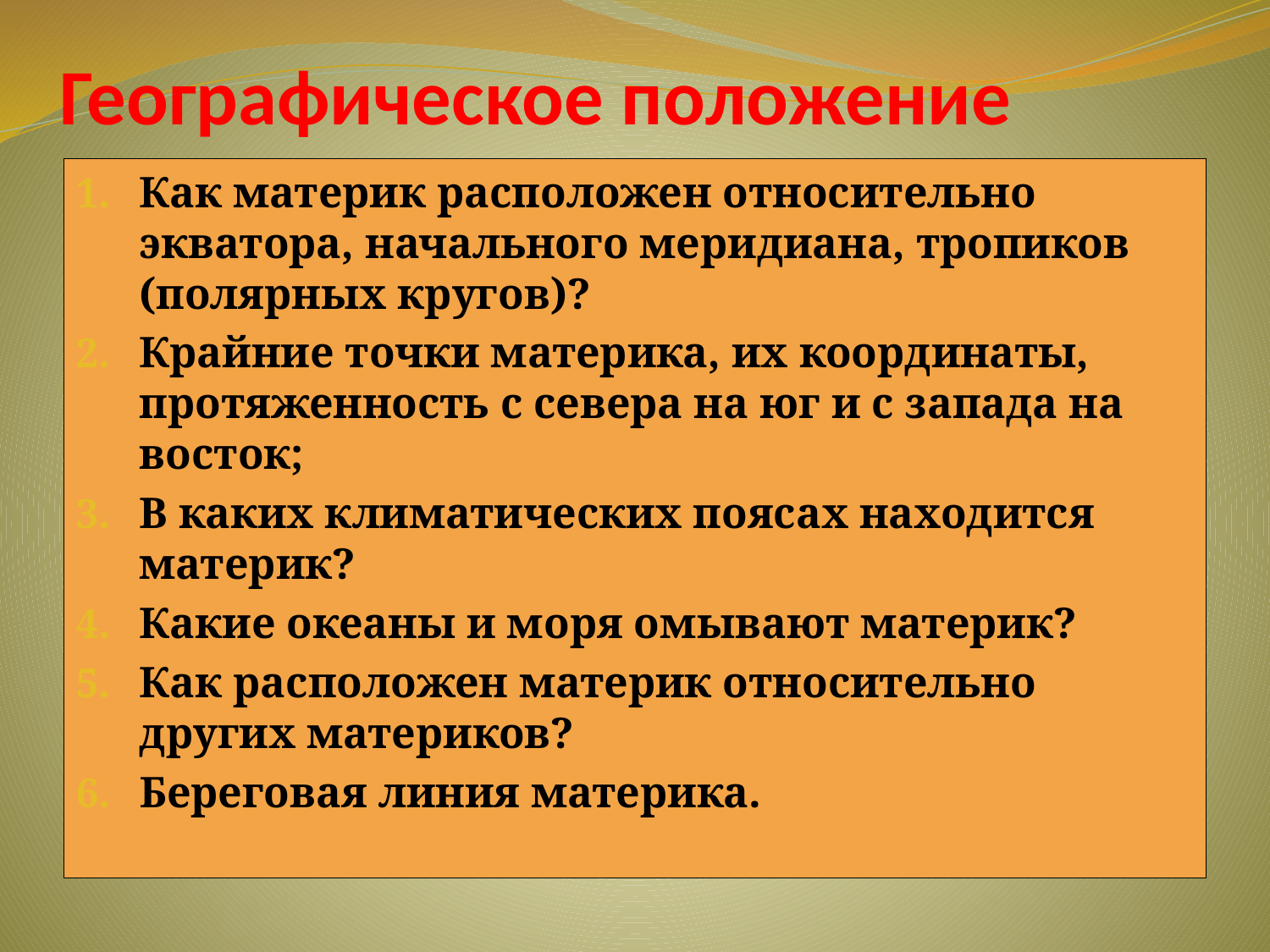

# Географическое положение
Как материк расположен относительно экватора, начального меридиана, тропиков (полярных кругов)?
Крайние точки материка, их координаты, протяженность с севера на юг и с запада на восток;
В каких климатических поясах находится материк?
Какие океаны и моря омывают материк?
Как расположен материк относительно других материков?
Береговая линия материка.